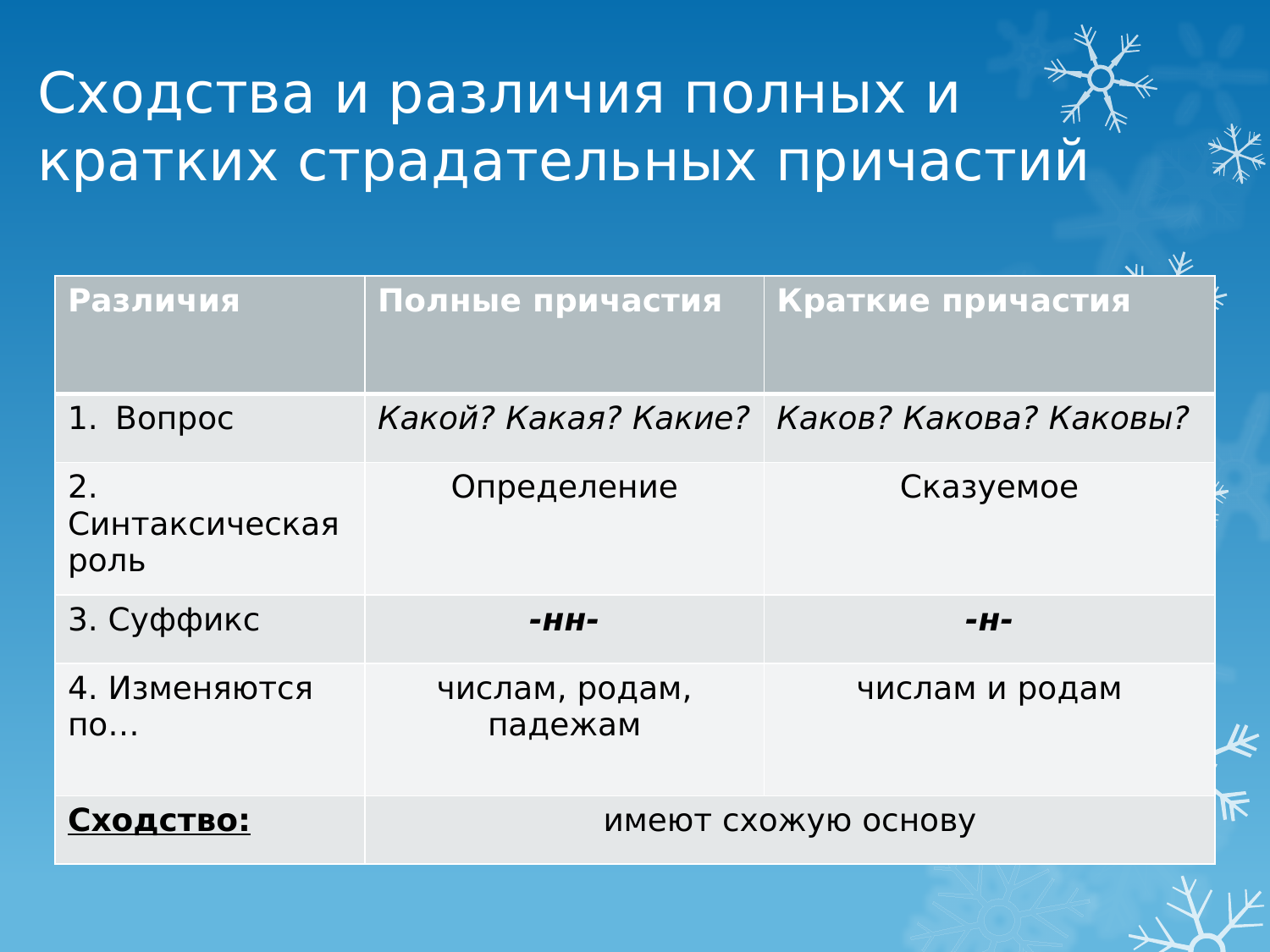

# Сходства и различия полных и кратких страдательных причастий
| Различия | Полные причастия | Краткие причастия |
| --- | --- | --- |
| Вопрос | Какой? Какая? Какие? | Каков? Какова? Каковы? |
| 2. Синтаксическая роль | Определение | Сказуемое |
| 3. Суффикс | -нн- | -н- |
| 4. Изменяются по… | числам, родам, падежам | числам и родам |
| Сходство: | имеют схожую основу |  |